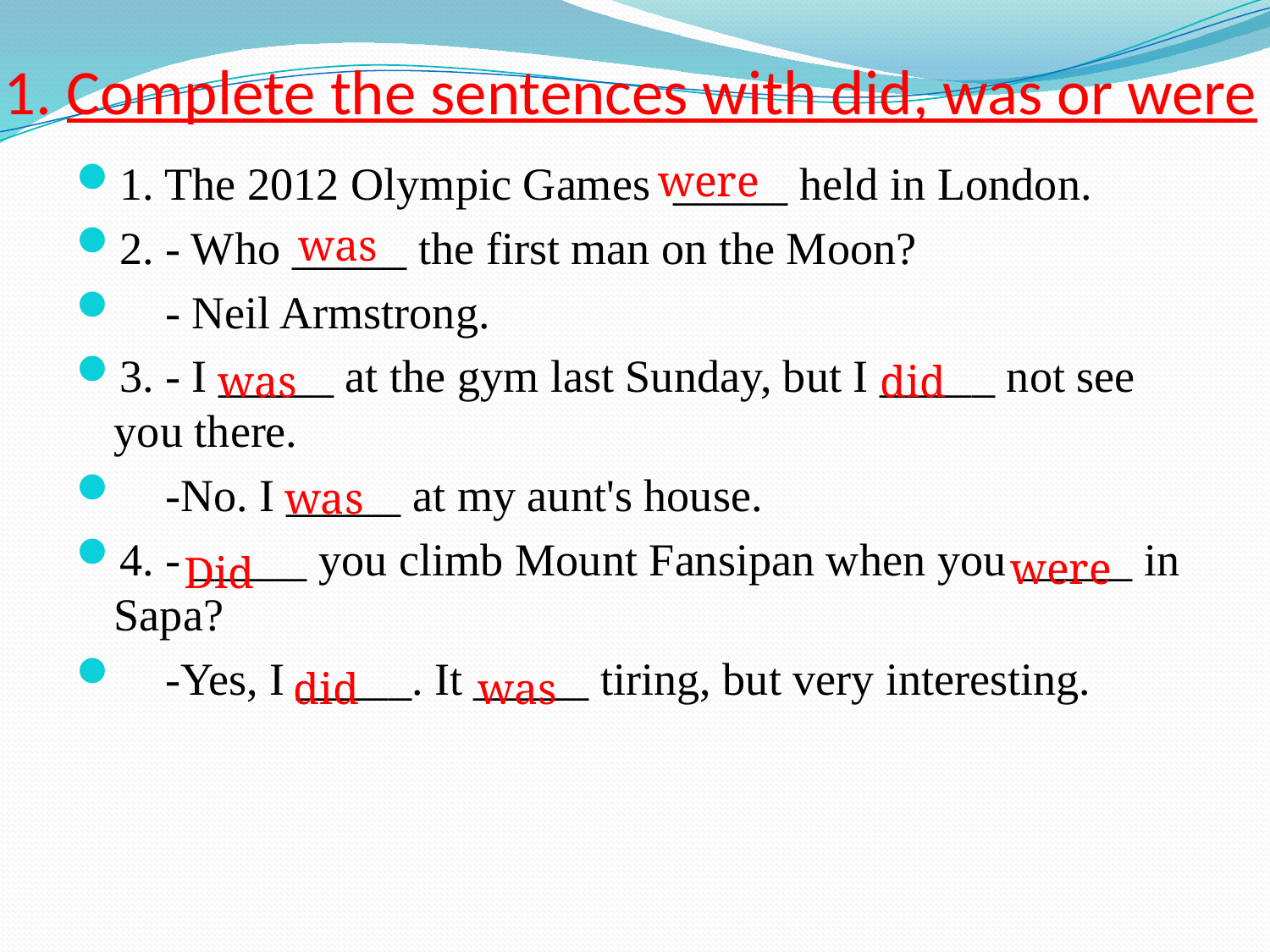

# 1. Complete the sentences with did, was or were
1. The 2012 Olympic Games  _____ held in London.
2. - Who _____ the first man on the Moon?
    - Neil Armstrong.
3. - I _____ at the gym last Sunday, but I _____ not see you there.
    -No. I _____ at my aunt's house.
4. - _____ you climb Mount Fansipan when you _____ in Sapa?
    -Yes, I _____. It _____ tiring, but very interesting.
were
was
did
was
was
were
Did
was
did